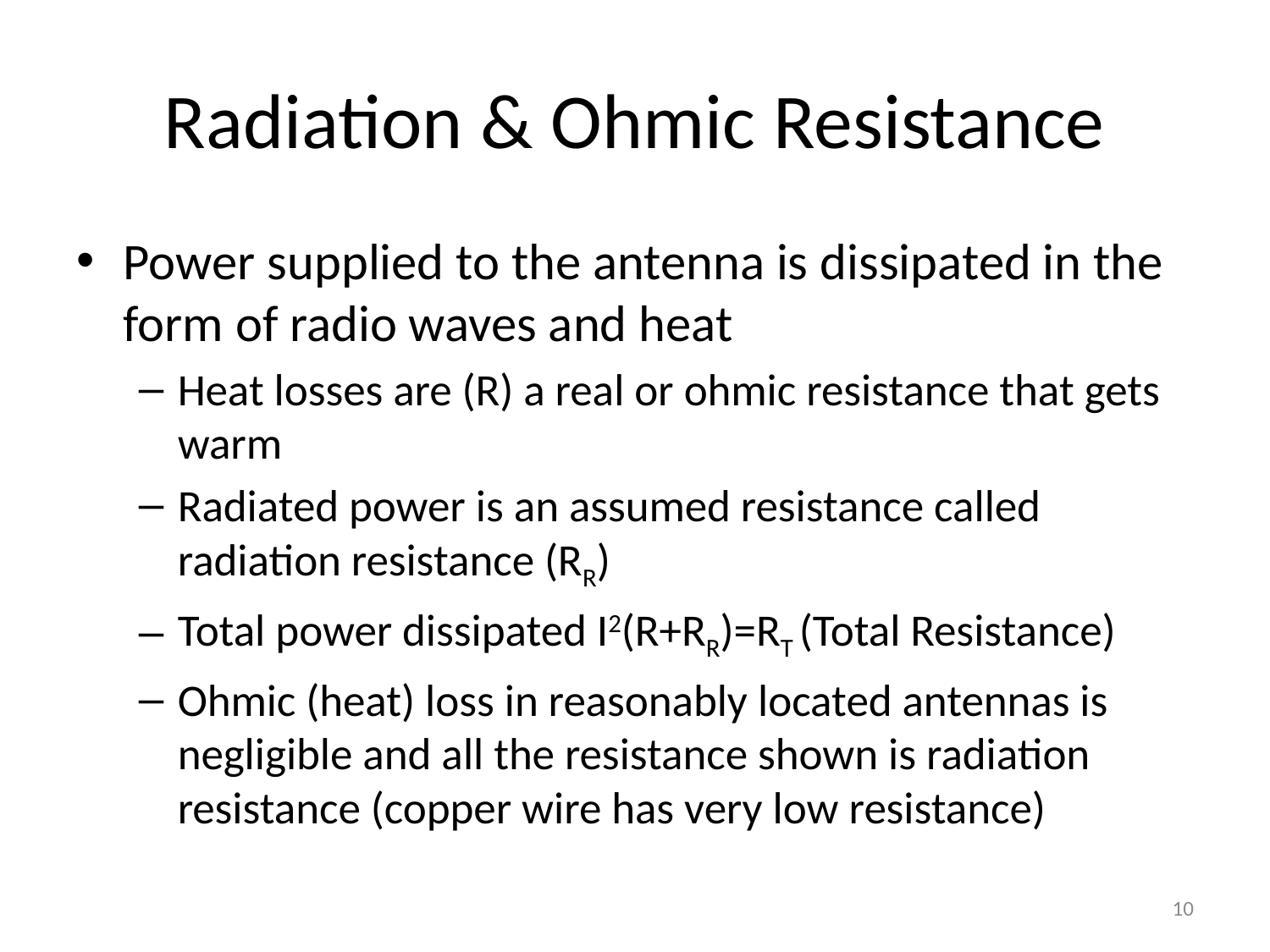

# Radiation & Ohmic Resistance
Power supplied to the antenna is dissipated in the form of radio waves and heat
Heat losses are (R) a real or ohmic resistance that gets warm
Radiated power is an assumed resistance called radiation resistance (RR)
Total power dissipated I2(R+RR)=RT (Total Resistance)
Ohmic (heat) loss in reasonably located antennas is negligible and all the resistance shown is radiation resistance (copper wire has very low resistance)
10